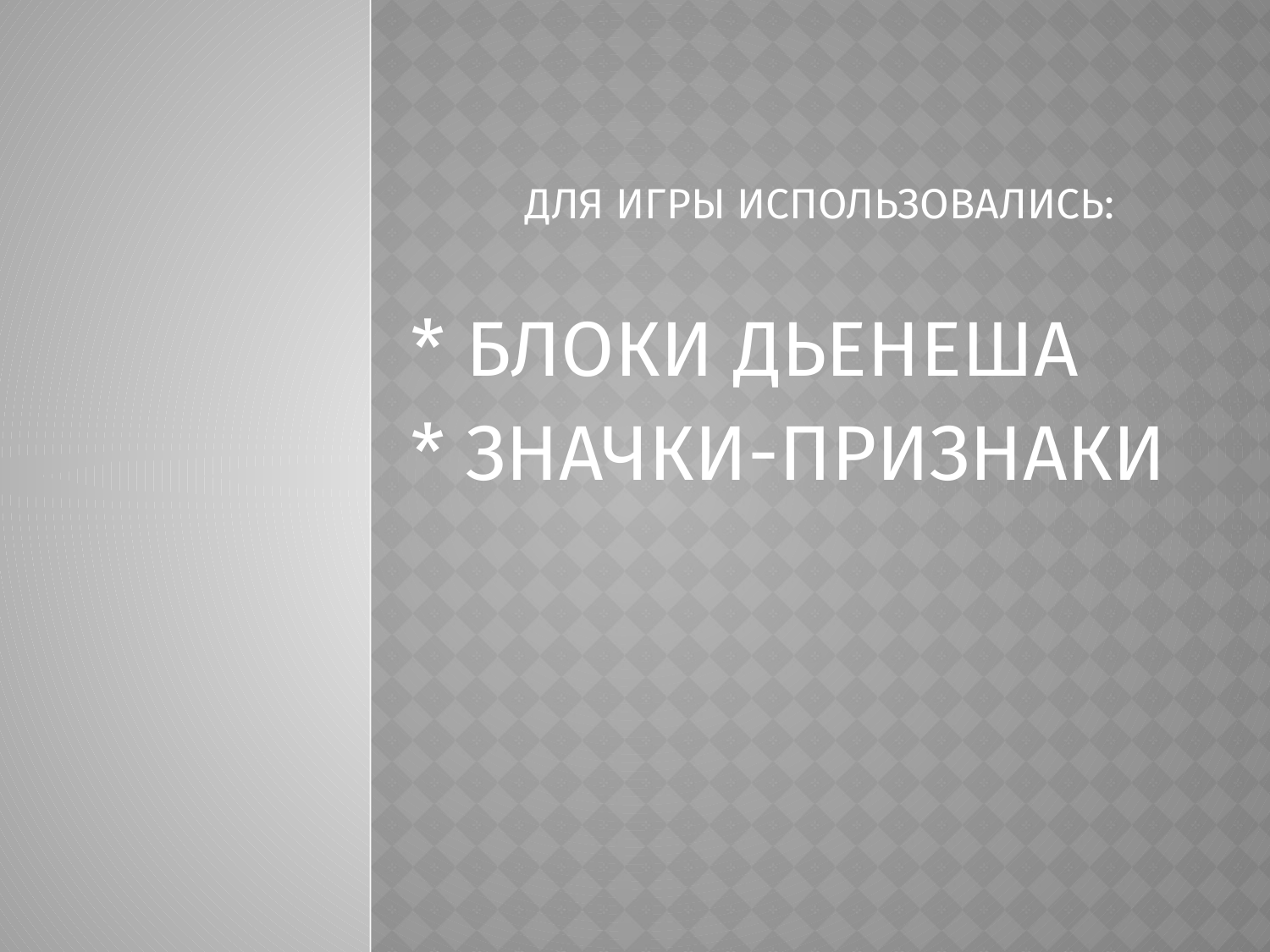

ДЛЯ ИГРЫ ИСПОЛЬЗОВАЛИСЬ:

* БЛОКИ ДЬЕНЕША
* ЗНАЧКИ-ПРИЗНАКИ